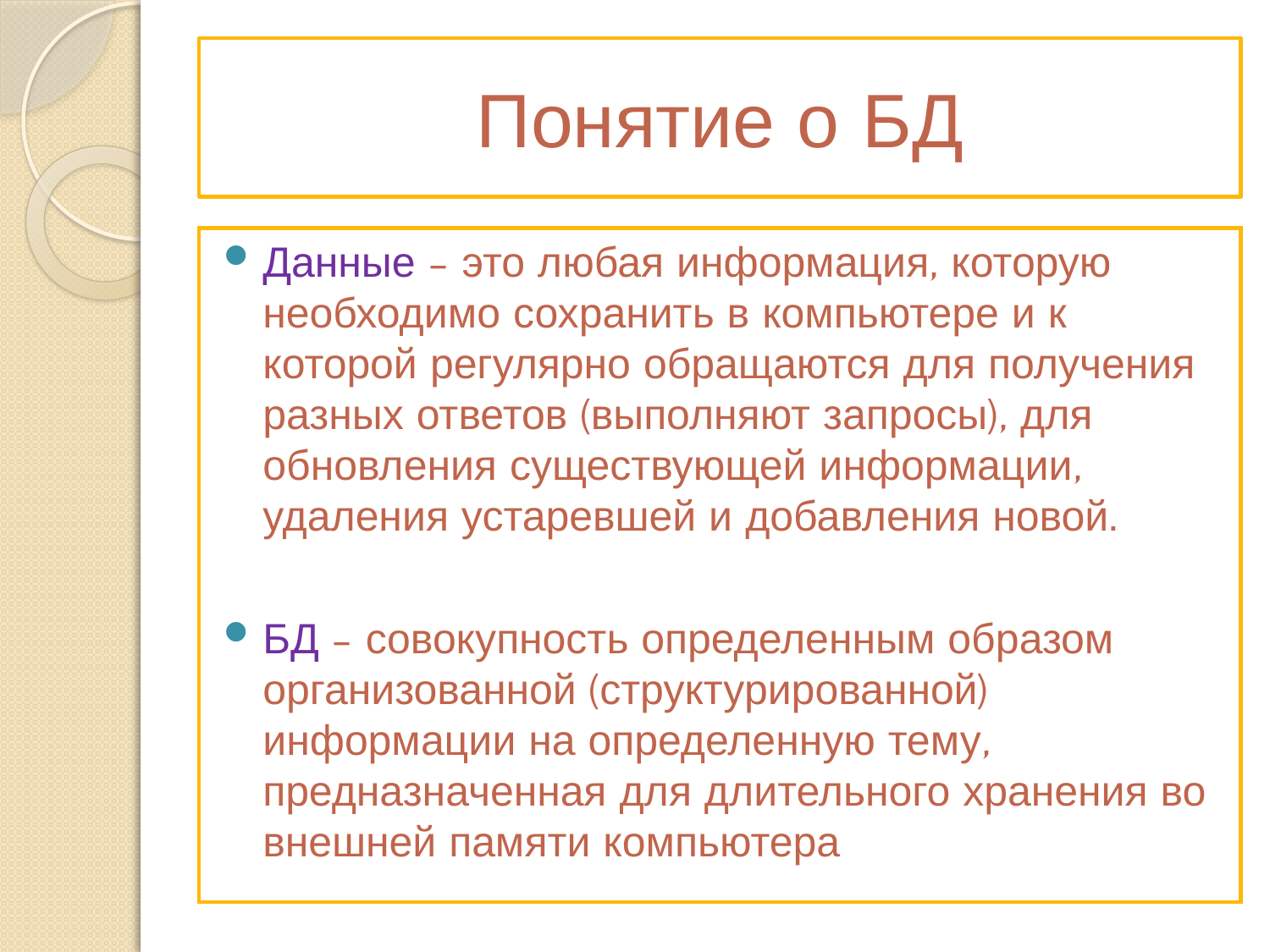

# Понятие о БД
Данные – это любая информация, которую необходимо сохранить в компьютере и к которой регулярно обращаются для получения разных ответов (выполняют запросы), для обновления существующей информации, удаления устаревшей и добавления новой.

БД – совокупность определенным образом организованной (структурированной) информации на определенную тему, предназначенная для длительного хранения во внешней памяти компьютера